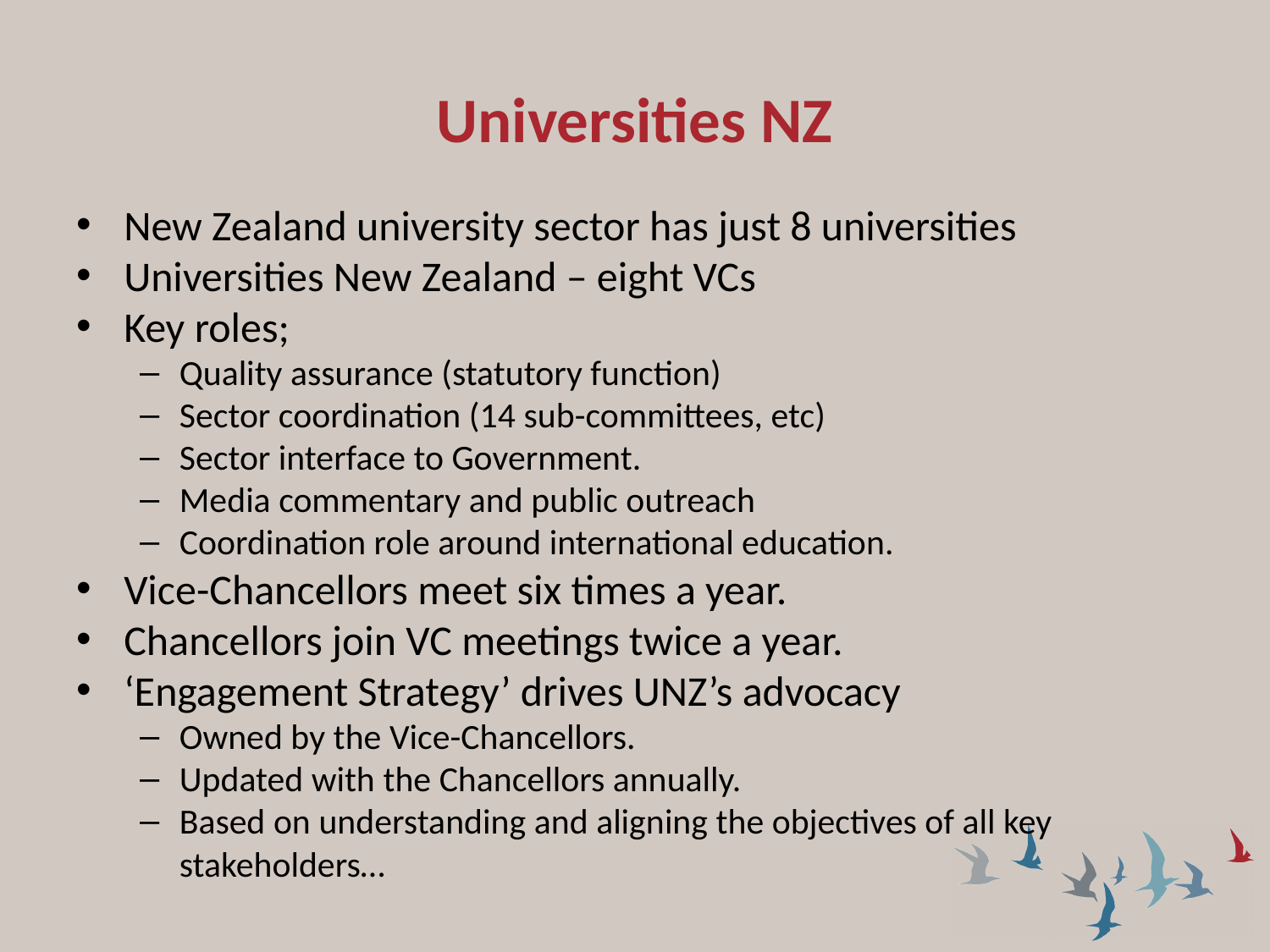

# Universities NZ
New Zealand university sector has just 8 universities
Universities New Zealand – eight VCs
Key roles;
Quality assurance (statutory function)
Sector coordination (14 sub-committees, etc)
Sector interface to Government.
Media commentary and public outreach
Coordination role around international education.
Vice-Chancellors meet six times a year.
Chancellors join VC meetings twice a year.
‘Engagement Strategy’ drives UNZ’s advocacy
Owned by the Vice-Chancellors.
Updated with the Chancellors annually.
Based on understanding and aligning the objectives of all key stakeholders…